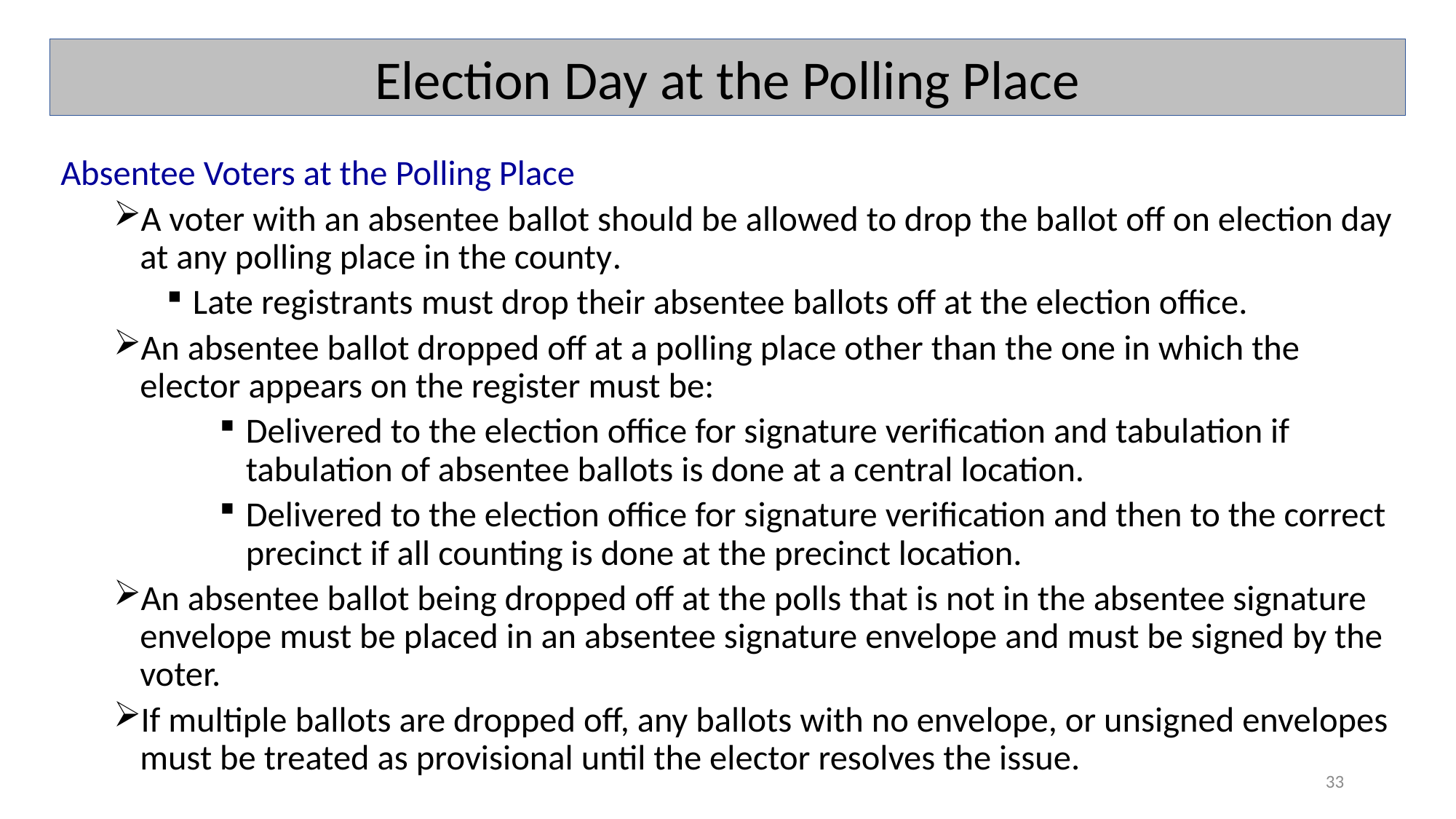

Election Day at the Polling Place
Absentee Voters at the Polling Place
A voter with an absentee ballot should be allowed to drop the ballot off on election day at any polling place in the county.
Late registrants must drop their absentee ballots off at the election office.
An absentee ballot dropped off at a polling place other than the one in which the elector appears on the register must be:
Delivered to the election office for signature verification and tabulation if tabulation of absentee ballots is done at a central location.
Delivered to the election office for signature verification and then to the correct precinct if all counting is done at the precinct location.
An absentee ballot being dropped off at the polls that is not in the absentee signature envelope must be placed in an absentee signature envelope and must be signed by the voter.
If multiple ballots are dropped off, any ballots with no envelope, or unsigned envelopes must be treated as provisional until the elector resolves the issue.

33